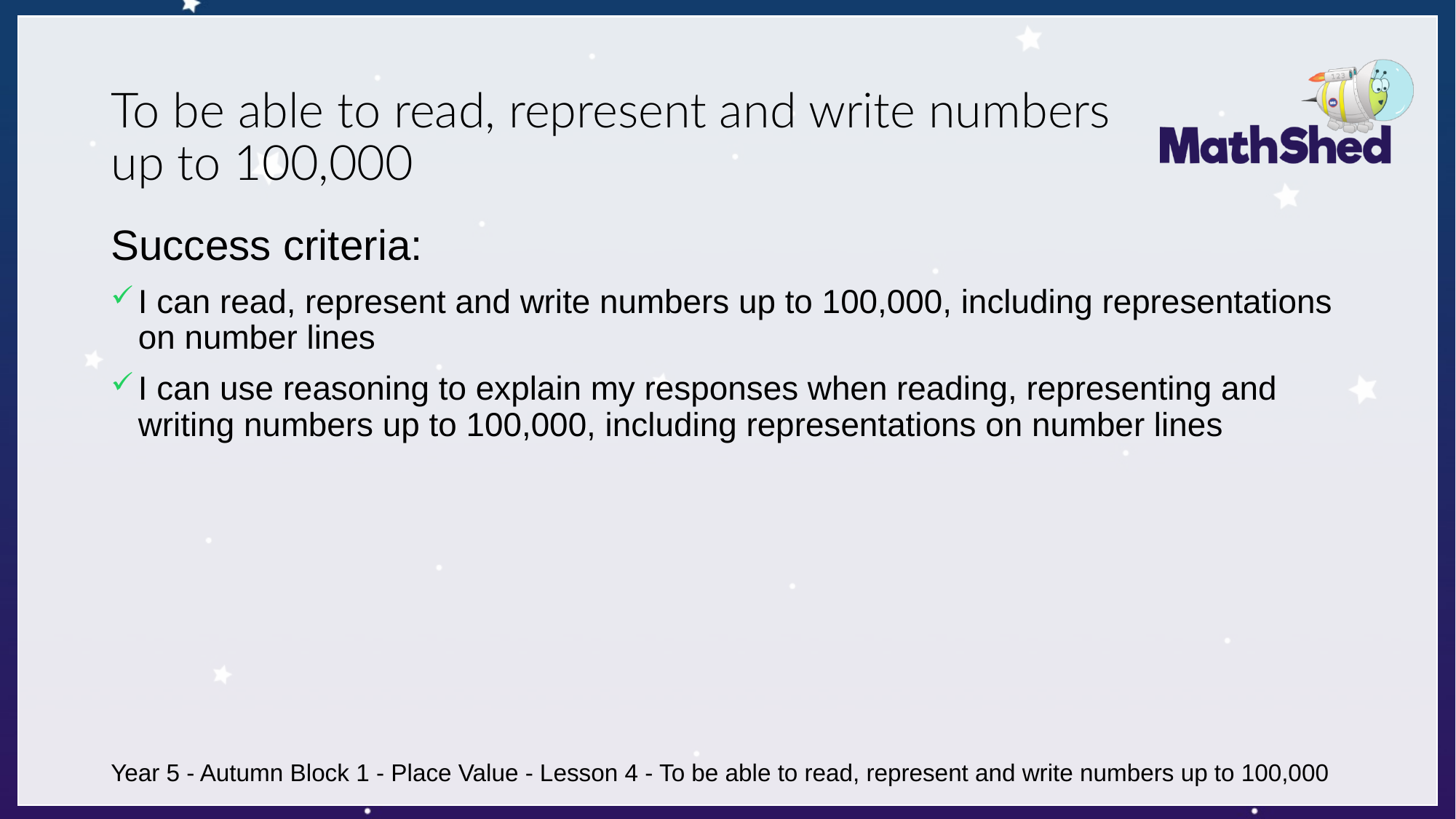

# To be able to read, represent and write numbers up to 100,000
Success criteria:
I can read, represent and write numbers up to 100,000, including representations on number lines
I can use reasoning to explain my responses when reading, representing and writing numbers up to 100,000, including representations on number lines
Year 5 - Autumn Block 1 - Place Value - Lesson 4 - To be able to read, represent and write numbers up to 100,000